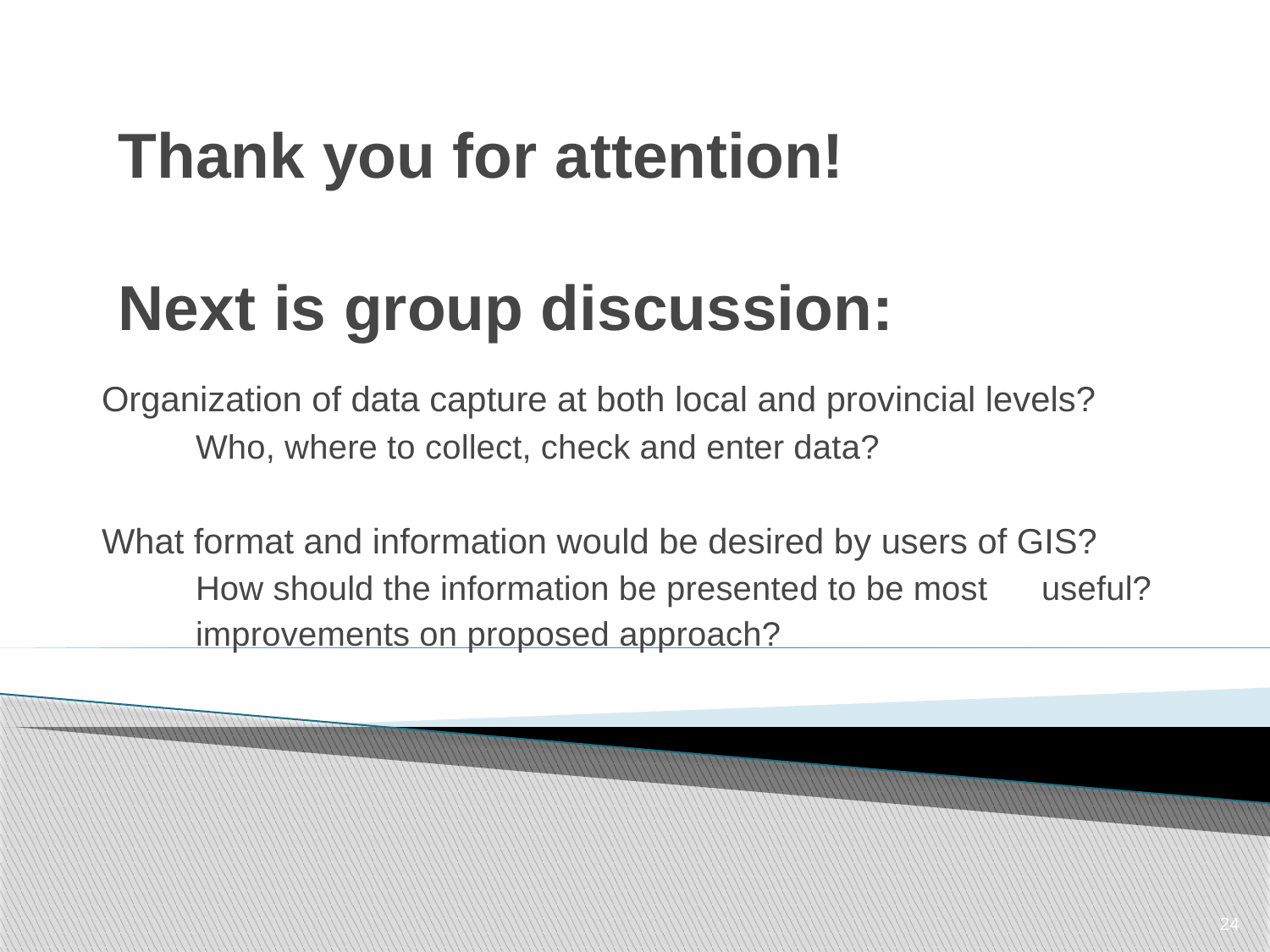

# Thank you for attention! Next is group discussion:
Organization of data capture at both local and provincial levels?
	Who, where to collect, check and enter data?

What format and information would be desired by users of GIS?
	How should the information be presented to be most 	useful?
	improvements on proposed approach?
24